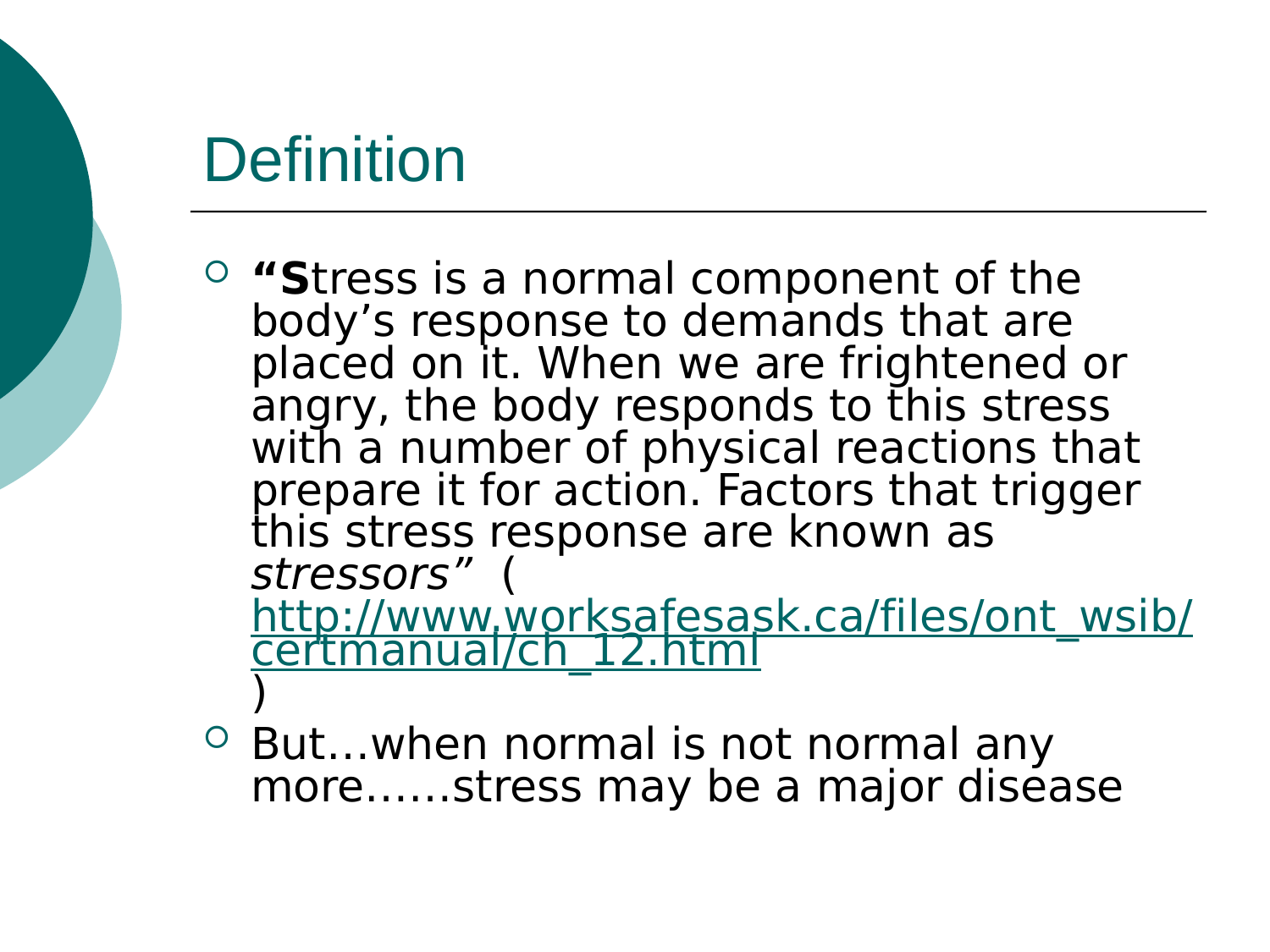

# Definition
“Stress is a normal component of the body’s response to demands that are placed on it. When we are frightened or angry, the body responds to this stress with a number of physical reactions that prepare it for action. Factors that trigger this stress response are known as stressors”  (http://www.worksafesask.ca/files/ont_wsib/certmanual/ch_12.html)
But…when normal is not normal any more……stress may be a major disease